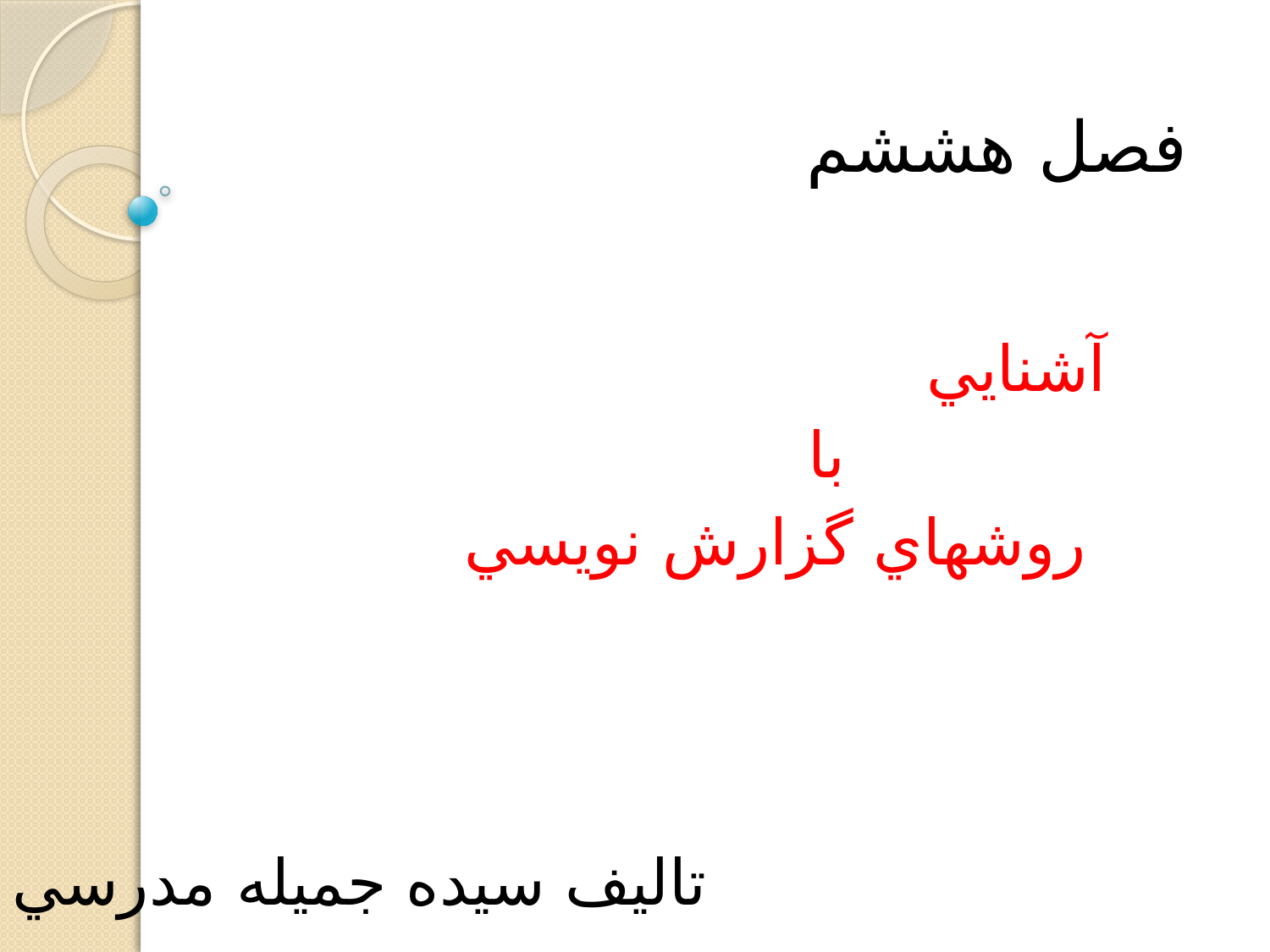

فصل هششم
 آشنايي
              با
  روشهاي گزارش نويسي
تاليف سيده جميله مدرسي